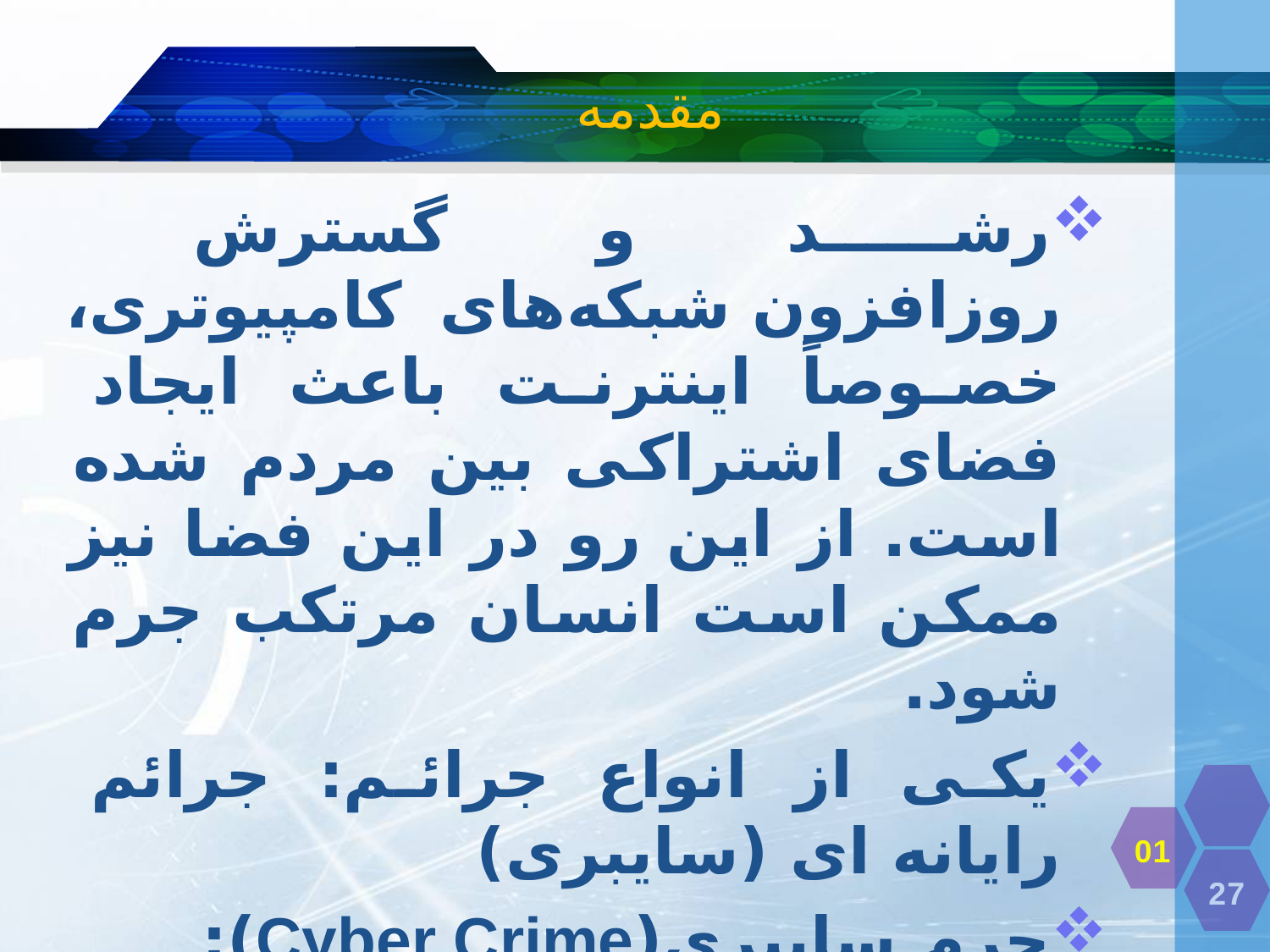

# مقدمه
رشد و گسترش روزافزون شبکه‌های کامپیوتری، خصوصاً اینترنت باعث ایجاد فضای اشتراکی بین مردم شده‌ است. از این رو در این فضا نیز ممکن است انسان مرتکب جرم شود.
یکی از انواع جرائم: جرائم رایانه ای (سایبری)
جرم سایبری(Cyber Crime):
استفاده مجرمانه از سامانه های رایانه ای و مخابراتی
01
27